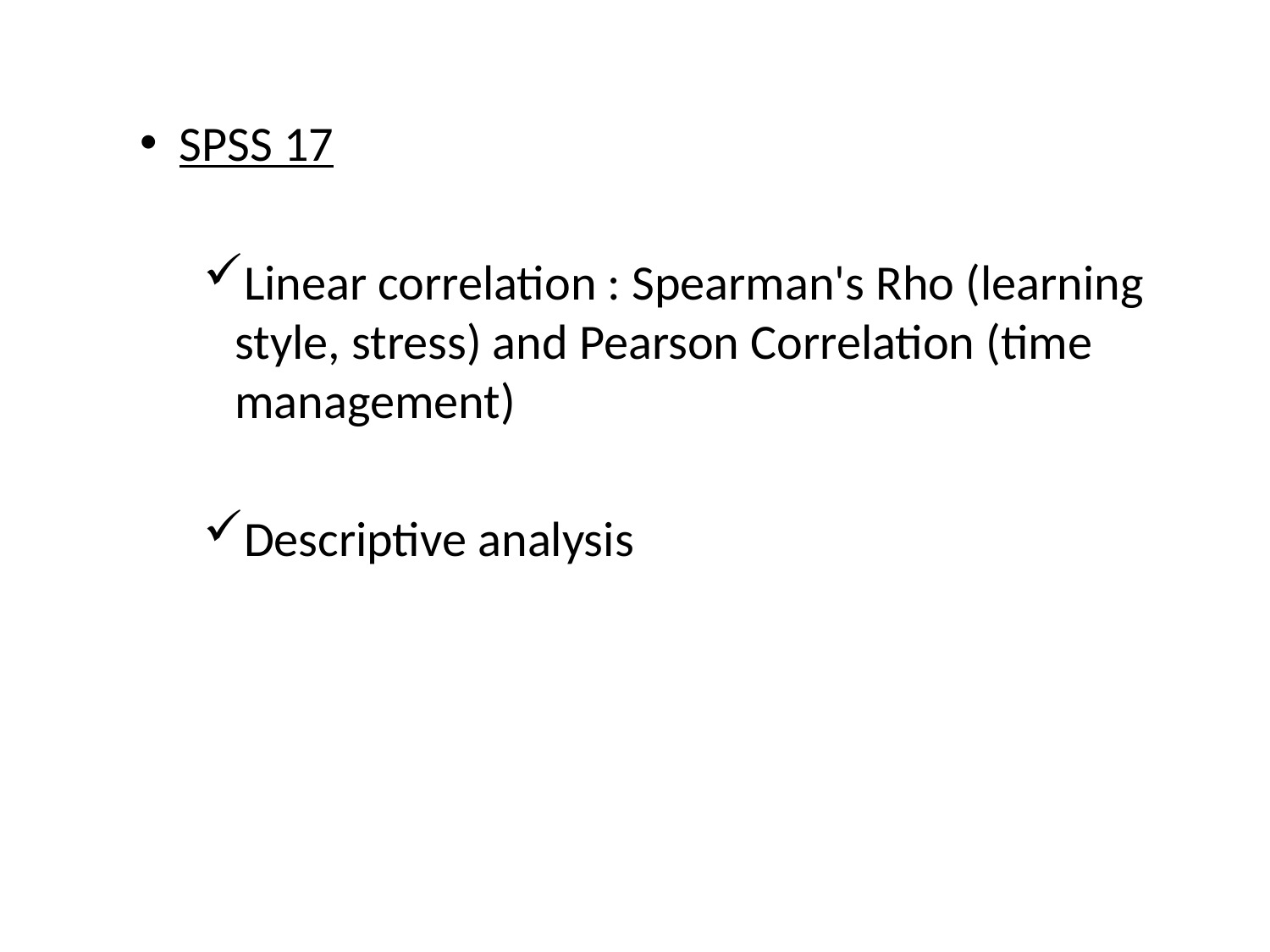

SPSS 17

Linear correlation : Spearman's Rho (learning style, stress) and Pearson Correlation (time management)

Descriptive analysis